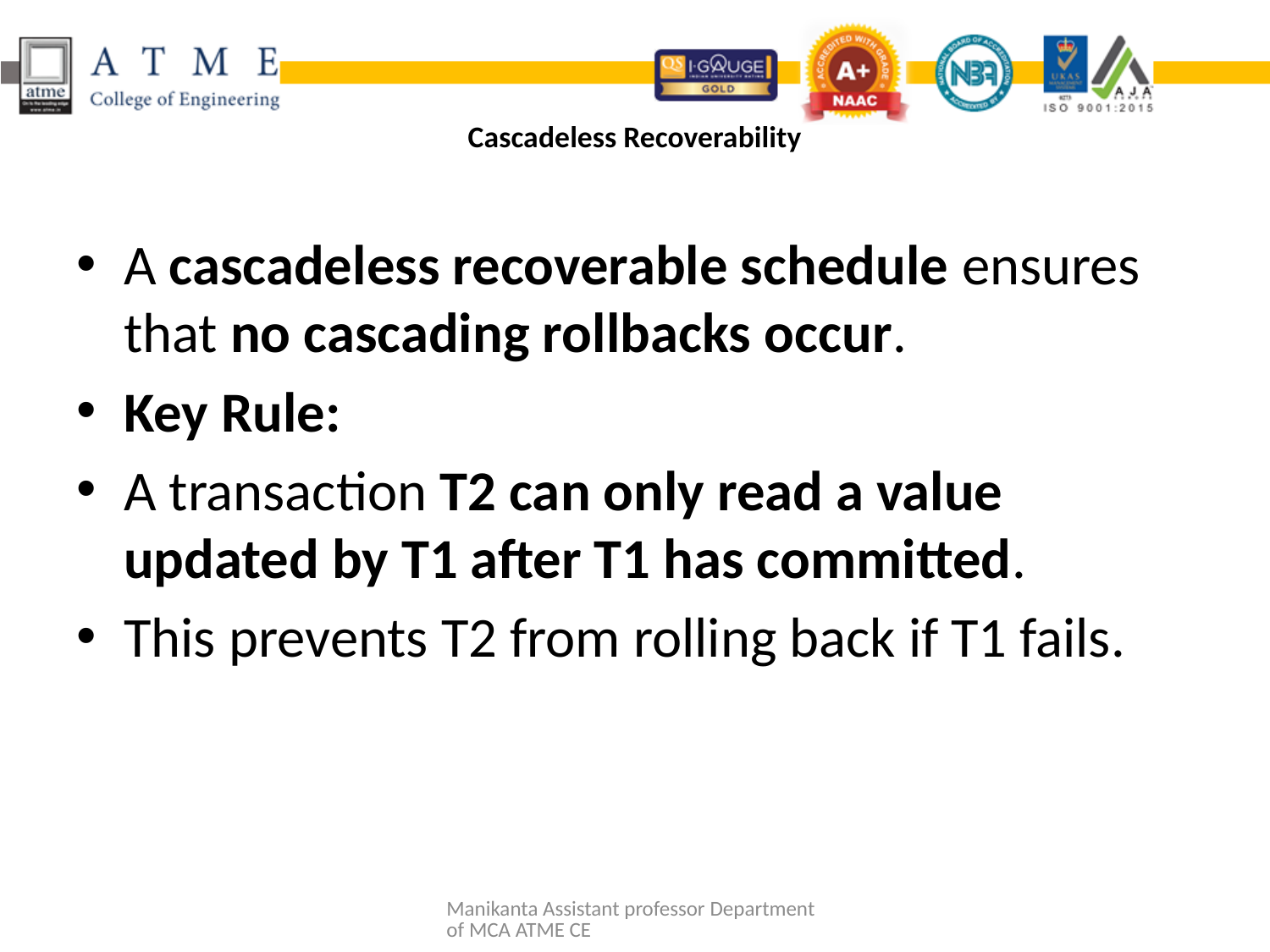

# Cascadeless Recoverability
A cascadeless recoverable schedule ensures that no cascading rollbacks occur.
Key Rule:
A transaction T2 can only read a value updated by T1 after T1 has committed.
This prevents T2 from rolling back if T1 fails.

Manikanta Assistant professor Department of MCA ATME CE